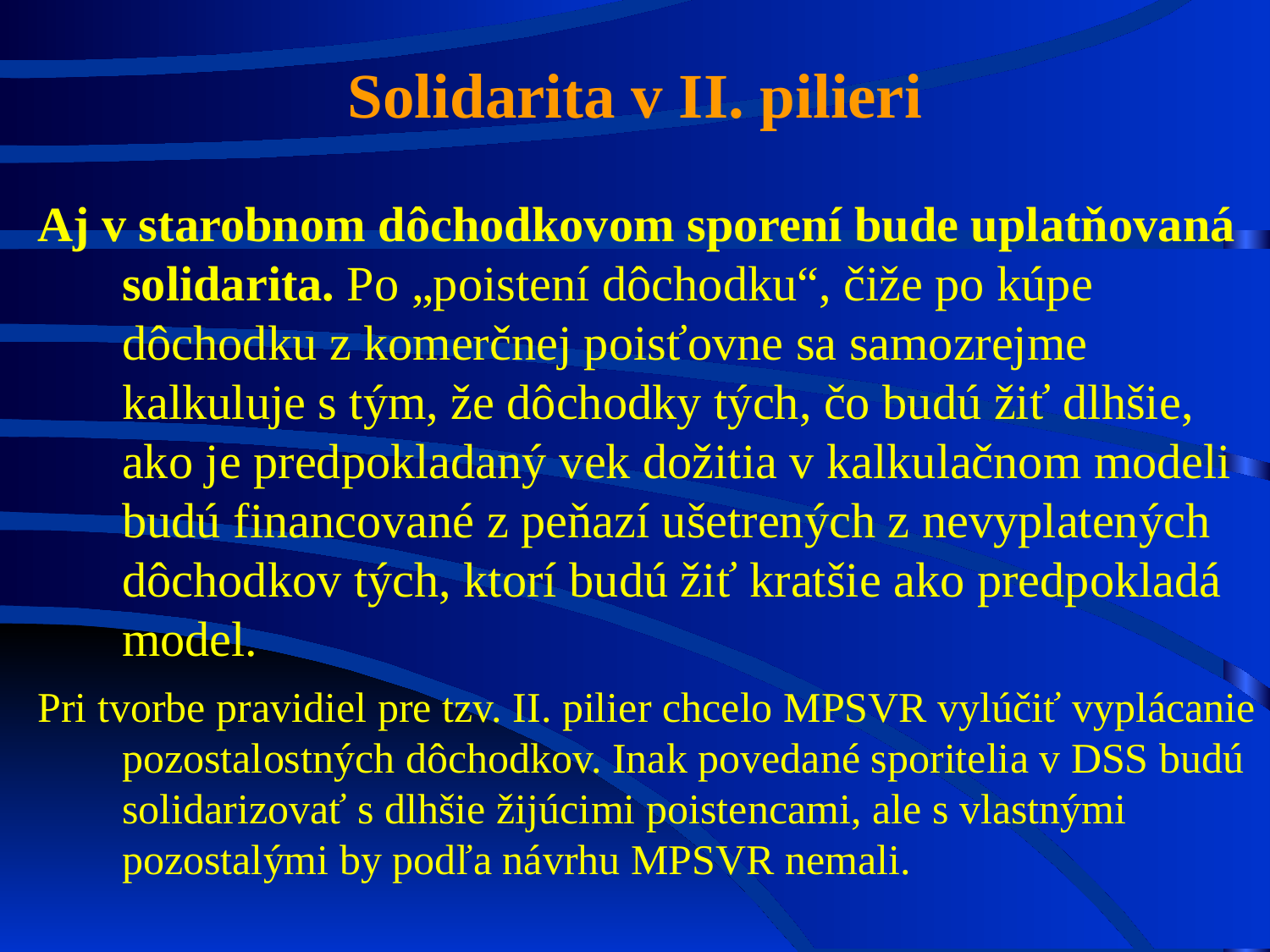

Solidarita v II. pilieri
Aj v starobnom dôchodkovom sporení bude uplatňovaná solidarita. Po „poistení dôchodku“, čiže po kúpe dôchodku z komerčnej poisťovne sa samozrejme kalkuluje s tým, že dôchodky tých, čo budú žiť dlhšie, ako je predpokladaný vek dožitia v kalkulačnom modeli budú financované z peňazí ušetrených z nevyplatených dôchodkov tých, ktorí budú žiť kratšie ako predpokladá model.
Pri tvorbe pravidiel pre tzv. II. pilier chcelo MPSVR vylúčiť vyplácanie pozostalostných dôchodkov. Inak povedané sporitelia v DSS budú solidarizovať s dlhšie žijúcimi poistencami, ale s vlastnými pozostalými by podľa návrhu MPSVR nemali.